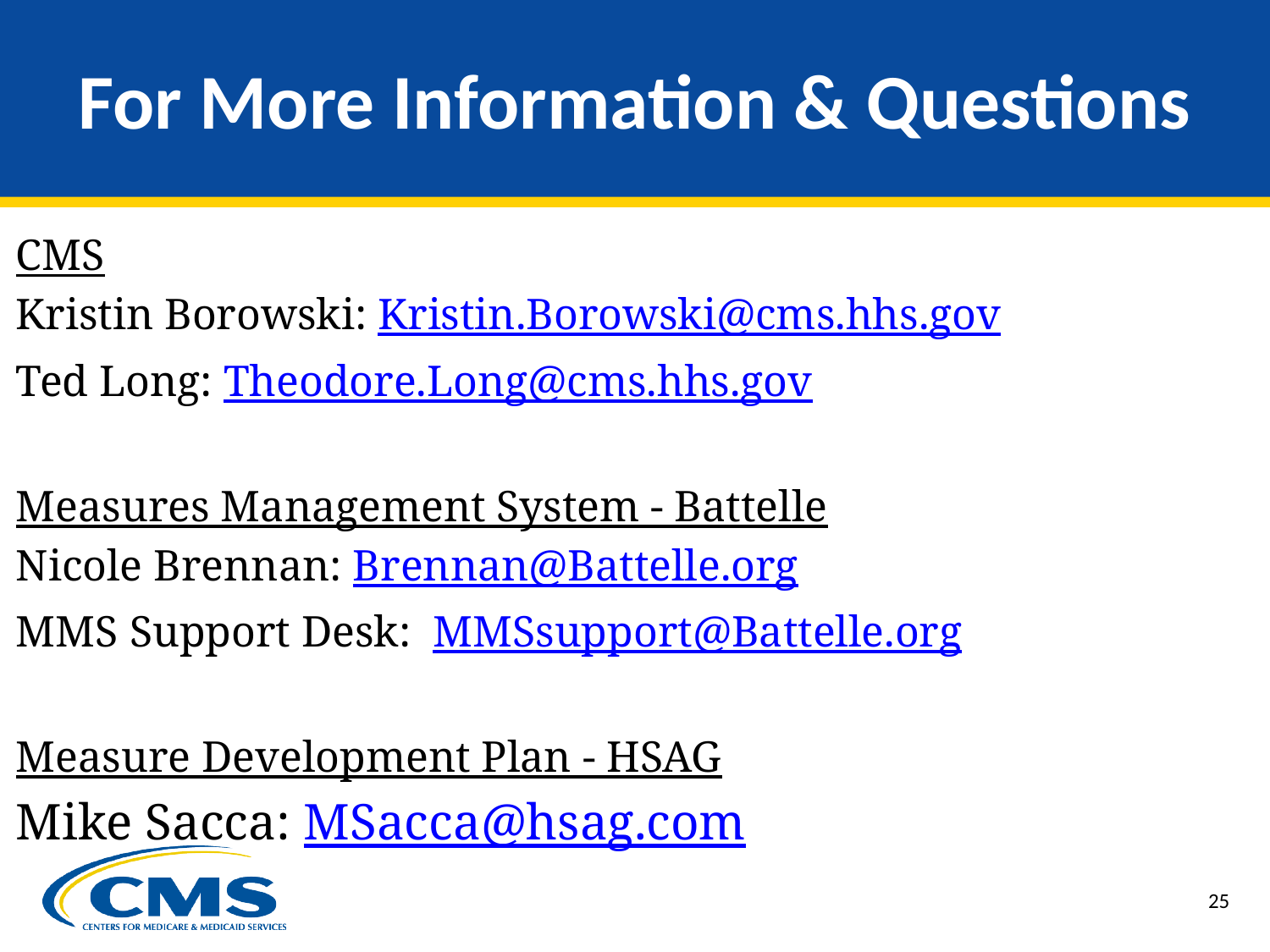

# For More Information & Questions
CMS
Kristin Borowski: Kristin.Borowski@cms.hhs.gov
Ted Long: Theodore.Long@cms.hhs.gov

Measures Management System - Battelle
Nicole Brennan: Brennan@Battelle.org
MMS Support Desk:  MMSsupport@Battelle.org

Measure Development Plan - HSAG
Mike Sacca: MSacca@hsag.com